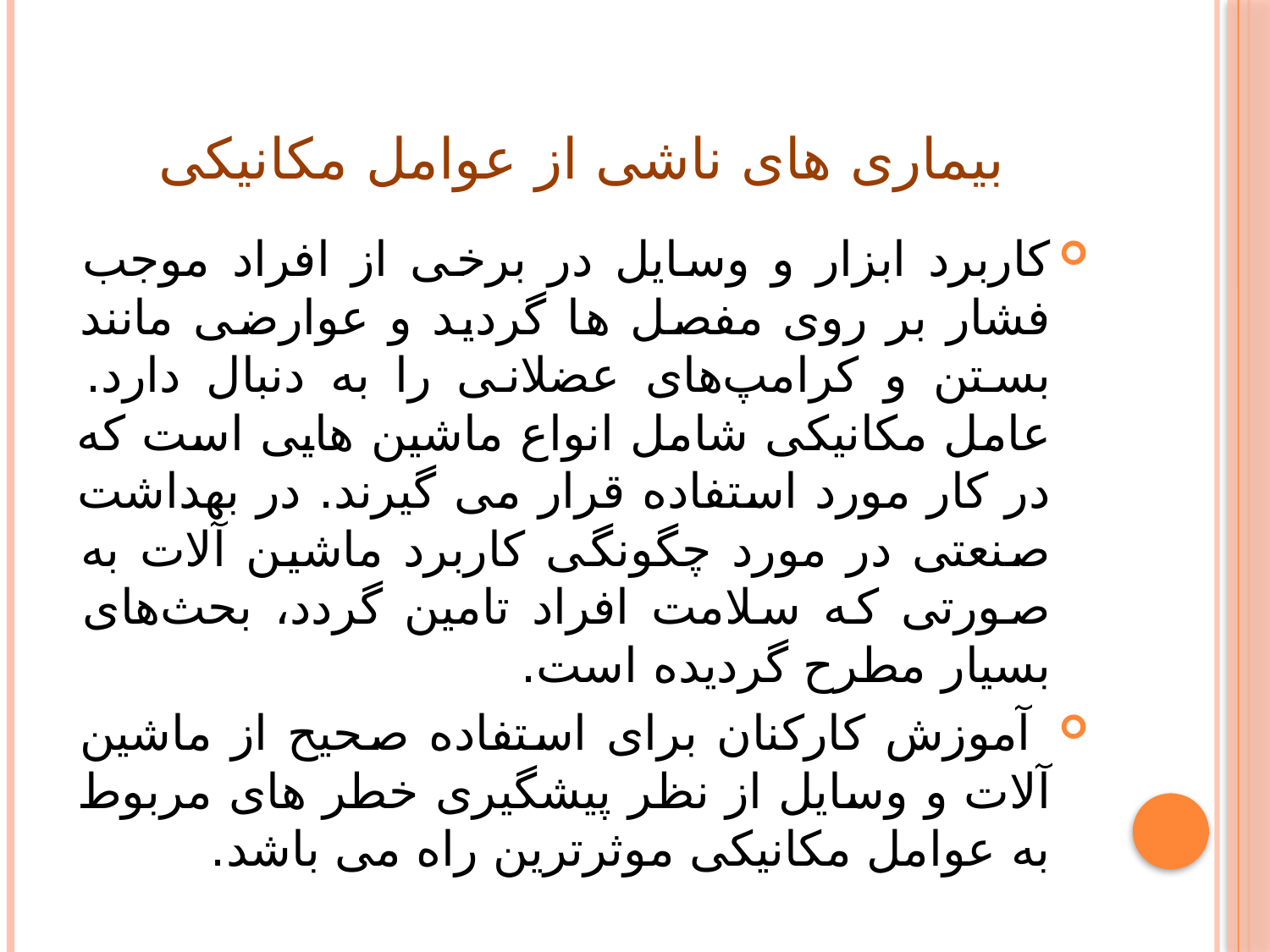

# بیماری های ناشی از عوامل مکانیکی
کاربرد ابزار و وسایل در برخی از افراد موجب فشار بر روی مفصل ها گردید و عوارضی مانند بستن و کرامپ‌های عضلانی را به دنبال دارد. عامل مکانیکی شامل انواع ماشین هایی است که در کار مورد استفاده قرار می گیرند. در بهداشت صنعتی در مورد چگونگی کاربرد ماشین آلات به صورتی که سلامت افراد تامین گردد، بحث‌های بسیار مطرح گردیده است.
 آموزش کارکنان برای استفاده صحیح از ماشین آلات و وسایل از نظر پیشگیری خطر های مربوط به عوامل مکانیکی موثرترین راه می باشد.